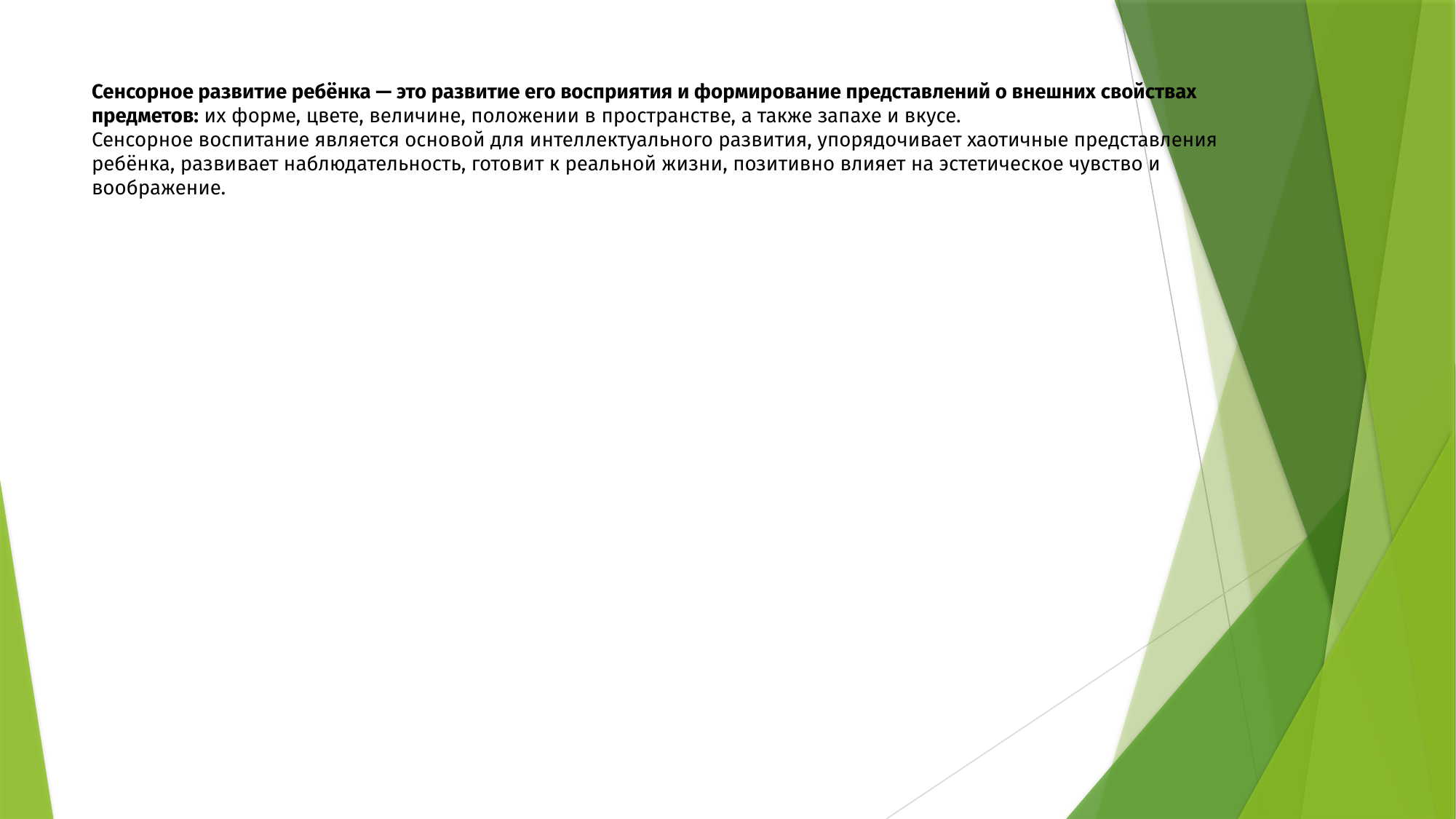

# Сенсорное развитие ребёнка — это развитие его восприятия и формирование представлений о внешних свойствах предметов: их форме, цвете, величине, положении в пространстве, а также запахе и вкусе. Сенсорное воспитание является основой для интеллектуального развития, упорядочивает хаотичные представления ребёнка, развивает наблюдательность, готовит к реальной жизни, позитивно влияет на эстетическое чувство и воображение.